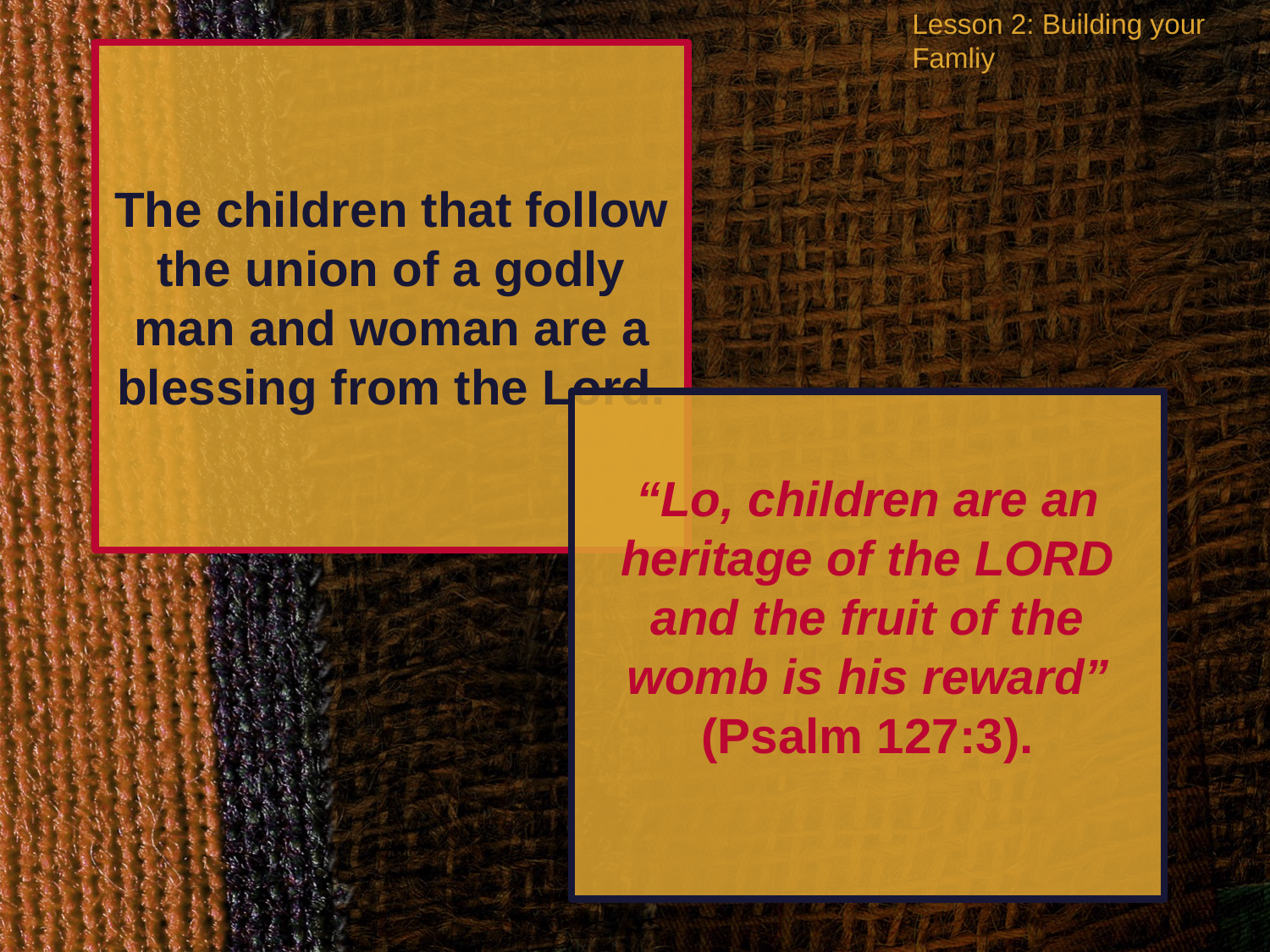

Lesson 2: Building your Famliy
The children that follow the union of a godly man and woman are a blessing from the Lord.
“Lo, children are an heritage of the LORD and the fruit of the womb is his reward” (Psalm 127:3).